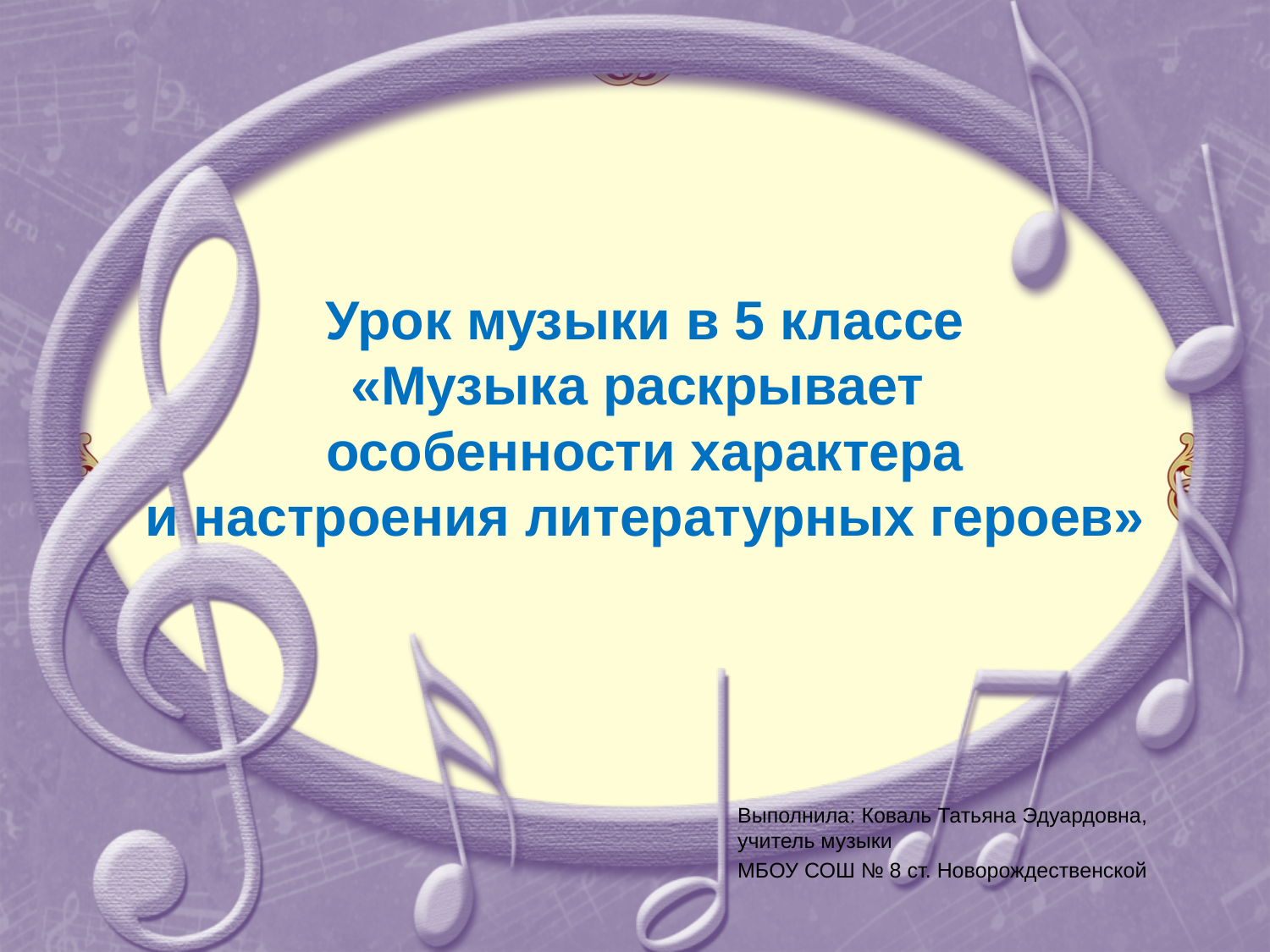

# Урок музыки в 5 классе «Музыка раскрывает особенности характера и настроения литературных героев»
Выполнила: Коваль Татьяна Эдуардовна, учитель музыки
МБОУ СОШ № 8 ст. Новорождественской